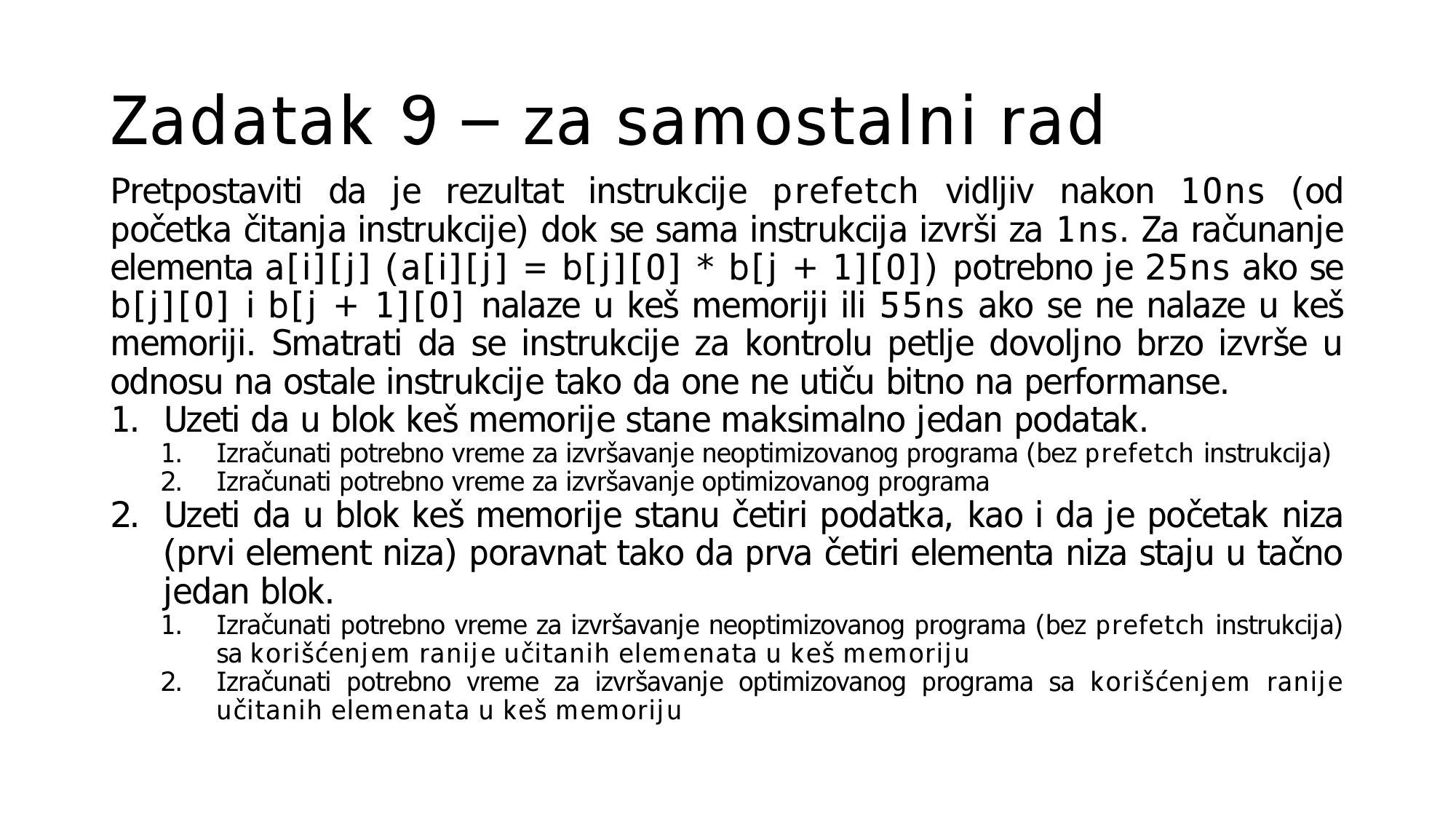

# Zadatak 9 – za samostalni rad
Pretpostaviti da je rezultat instrukcije prefetch vidljiv nakon 10ns (od početka čitanja instrukcije) dok se sama instrukcija izvrši za 1ns. Za računanje elementa a[i][j] (a[i][j] = b[j][0] * b[j + 1][0]) potrebno je 25ns ako se b[j][0] i b[j + 1][0] nalaze u keš memoriji ili 55ns ako se ne nalaze u keš memoriji. Smatrati da se instrukcije za kontrolu petlje dovoljno brzo izvrše u odnosu na ostale instrukcije tako da one ne utiču bitno na performanse.
Uzeti da u blok keš memorije stane maksimalno jedan podatak.
Izračunati potrebno vreme za izvršavanje neoptimizovanog programa (bez prefetch instrukcija)
Izračunati potrebno vreme za izvršavanje optimizovanog programa
Uzeti da u blok keš memorije stanu četiri podatka, kao i da je početak niza (prvi element niza) poravnat tako da prva četiri elementa niza staju u tačno jedan blok.
Izračunati potrebno vreme za izvršavanje neoptimizovanog programa (bez prefetch instrukcija) sa korišćenjem ranije učitanih elemenata u keš memoriju
Izračunati potrebno vreme za izvršavanje optimizovanog programa sa korišćenjem ranije učitanih elemenata u keš memoriju